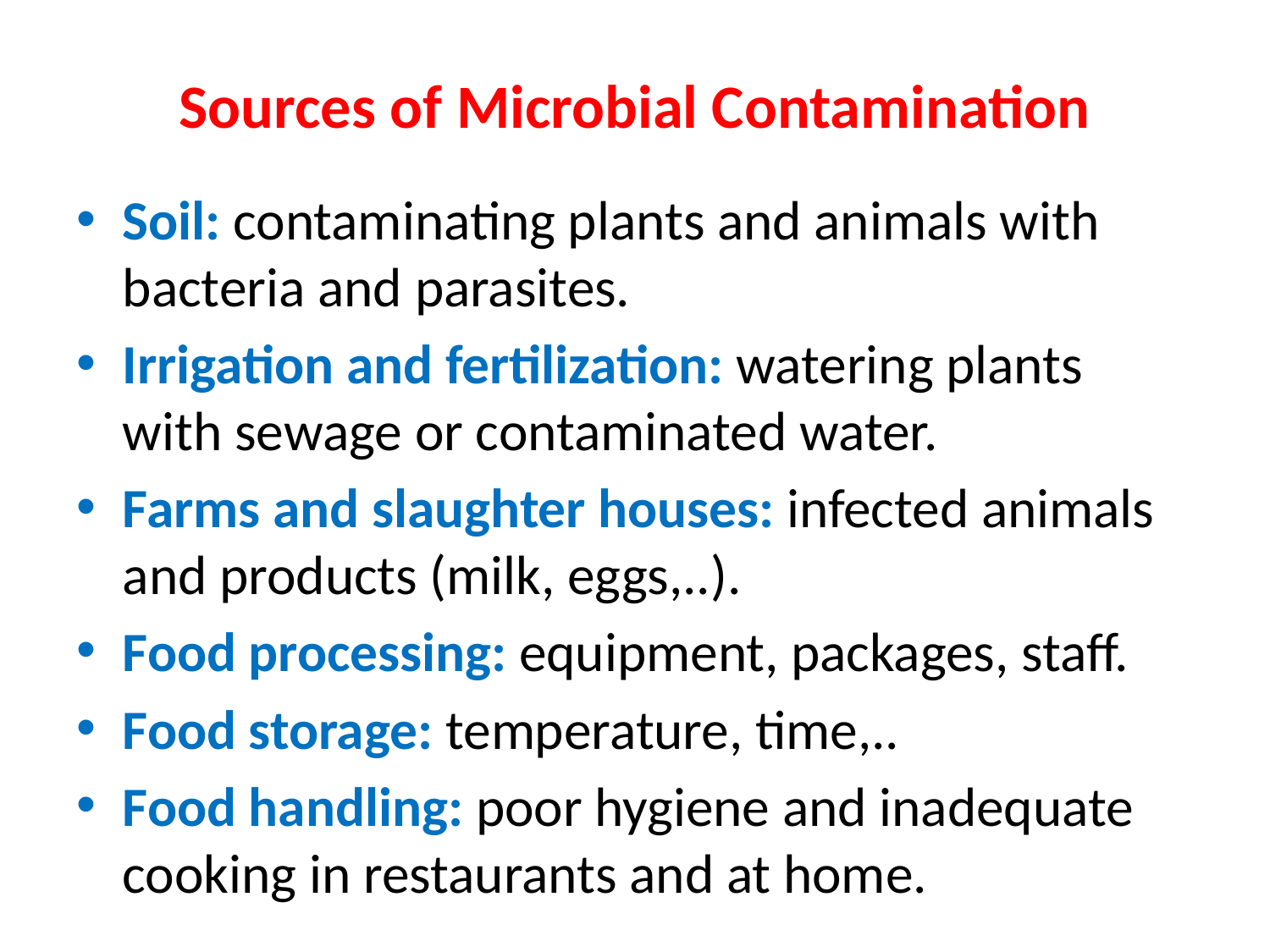

# Sources of Microbial Contamination
Soil: contaminating plants and animals with bacteria and parasites.
Irrigation and fertilization: watering plants with sewage or contaminated water.
Farms and slaughter houses: infected animals and products (milk, eggs,..).
Food processing: equipment, packages, staff.
Food storage: temperature, time,..
Food handling: poor hygiene and inadequate cooking in restaurants and at home.